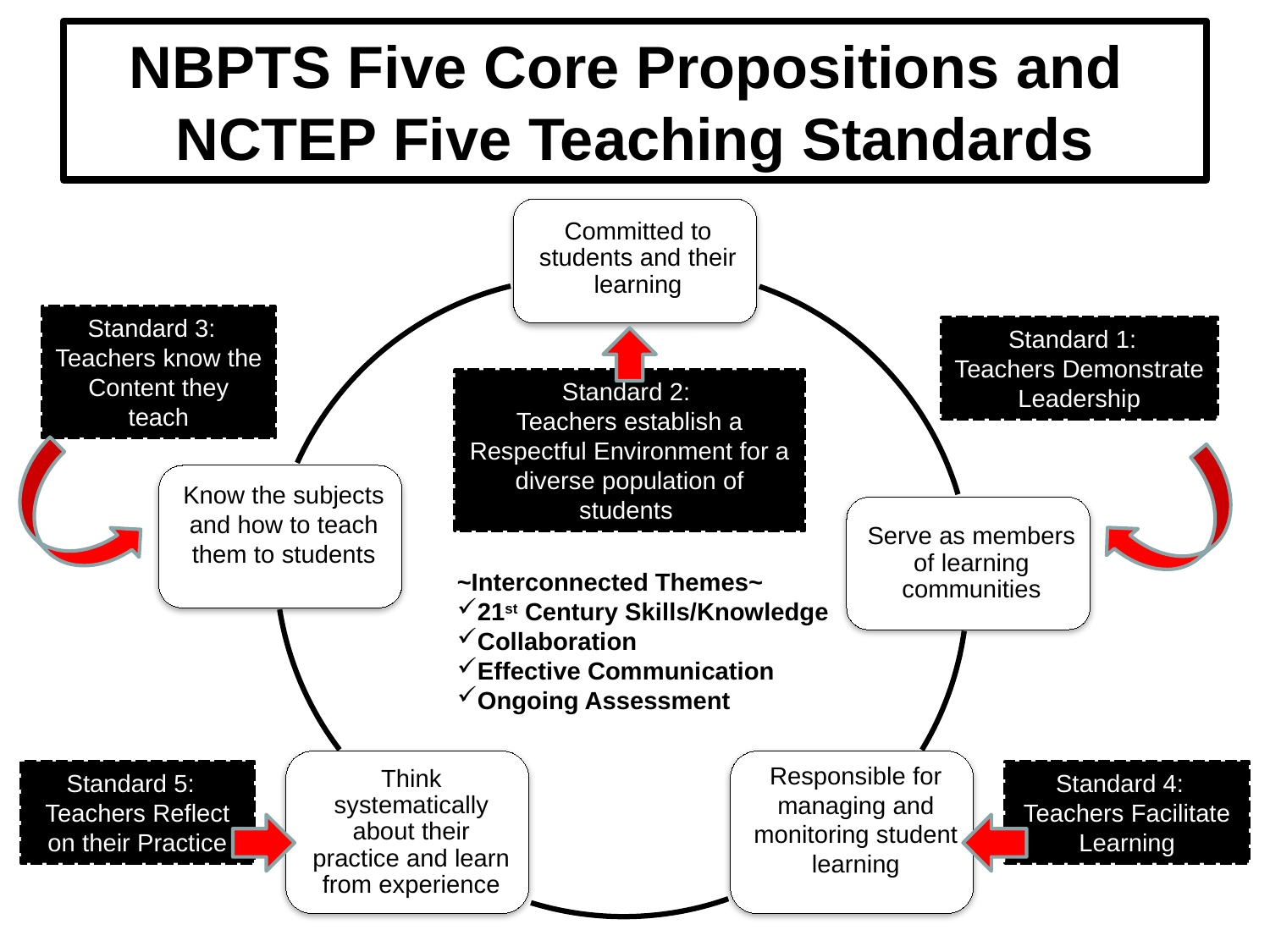

# NBPTS Five Core Propositions and NCTEP Five Teaching Standards
Committed to students and their learning

Serve as members of learning communities
Responsible for managing and monitoring student learning

Think systematically about their practice and learn from experience
Know the subjects and how to teach them to students

Standard 3:
Teachers know the Content they teach
Standard 1:
Teachers Demonstrate Leadership

Standard 2:
Teachers establish a Respectful Environment for a diverse population of students

~Interconnected Themes~
21st Century Skills/Knowledge
Collaboration
Effective Communication
Ongoing Assessment

Standard 5:
Teachers Reflect on their Practice
Standard 4:
Teachers Facilitate Learning